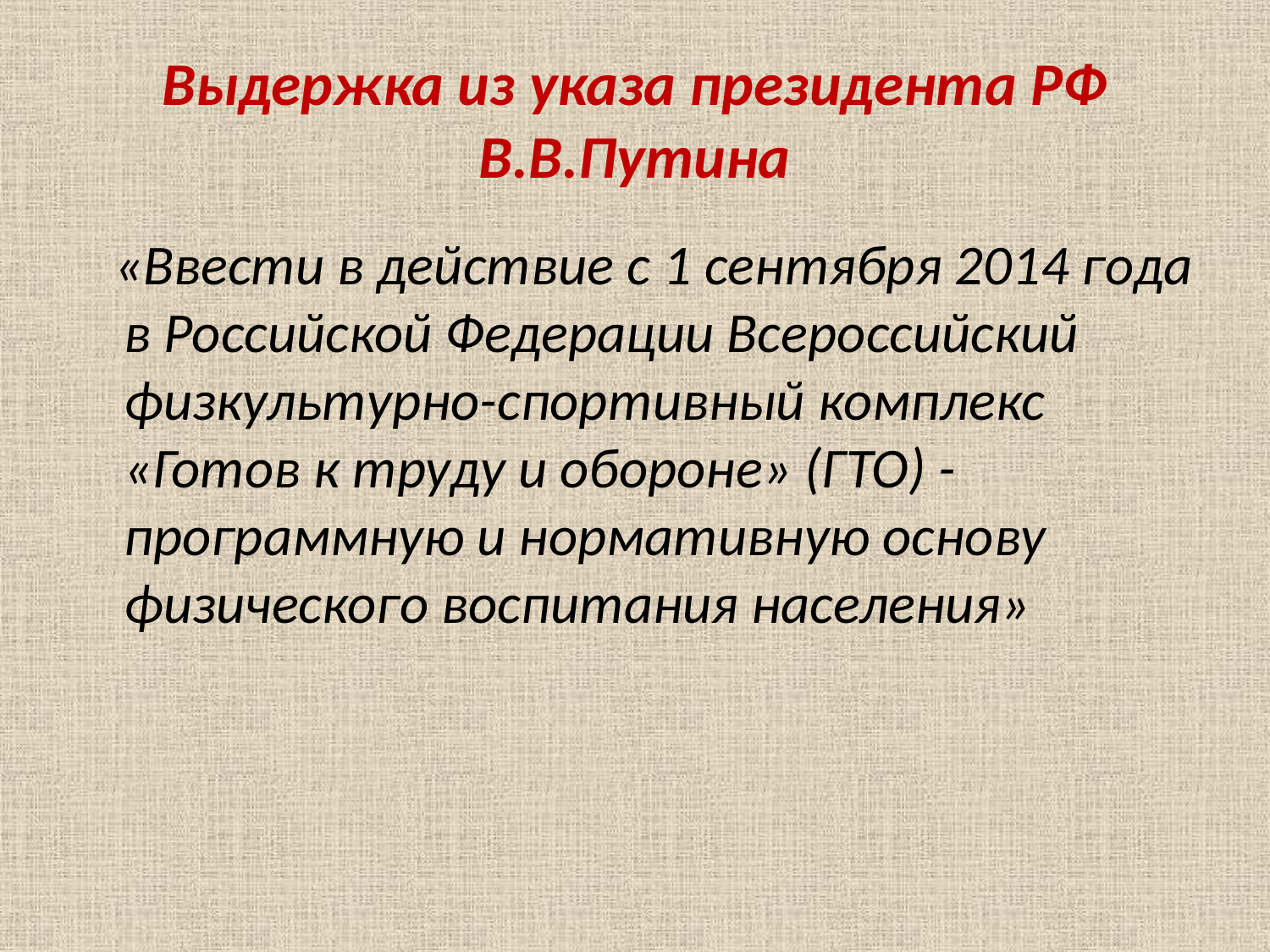

# Выдержка из указа президента РФ В.В.Путина
   «Ввести в действие с 1 сентября 2014 года в Российской Федерации Всероссийский физкультурно-спортивный комплекс «Готов к труду и обороне» (ГТО) - программную и нормативную основу физического воспитания населения»